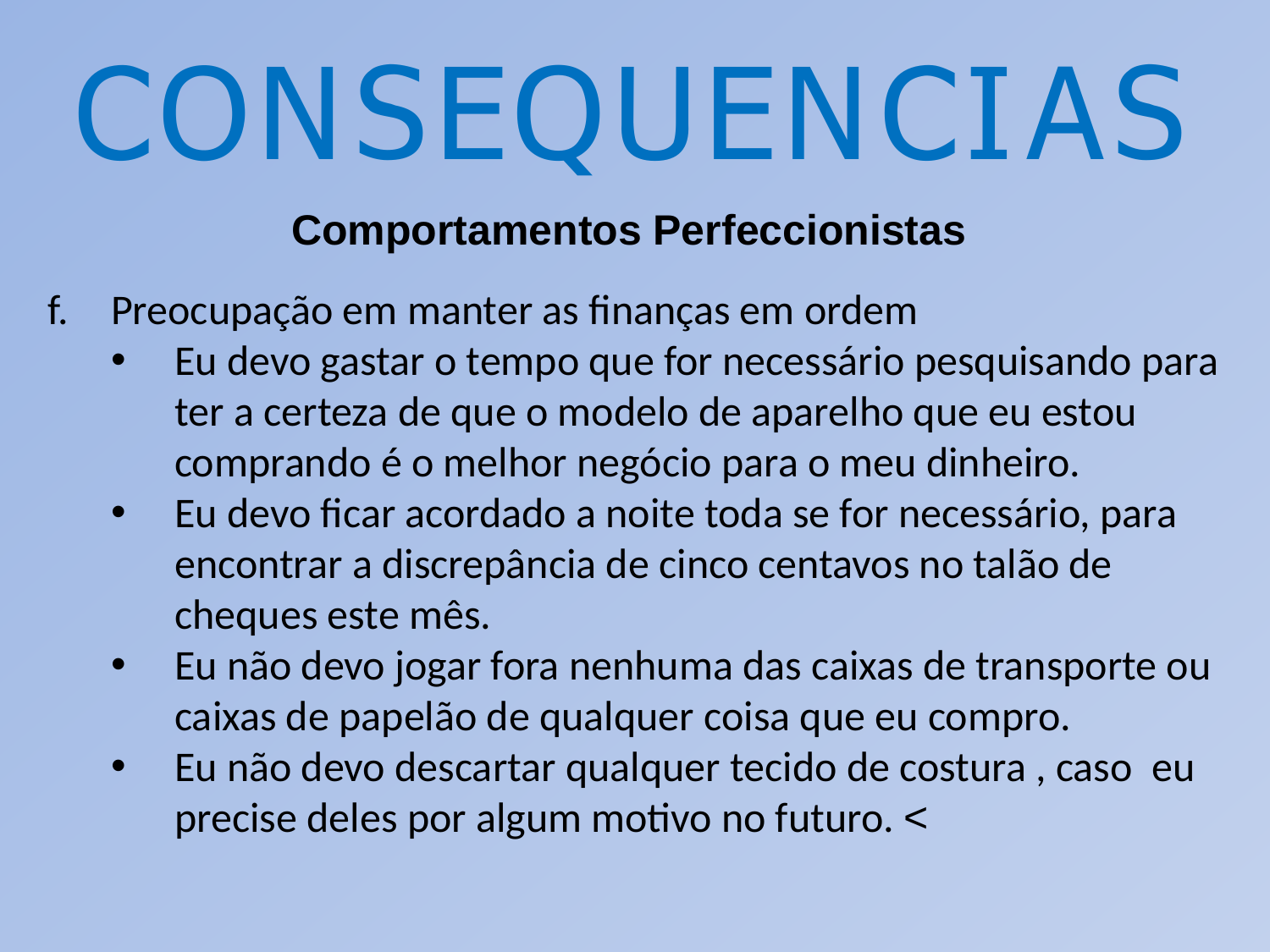

CONSEQUENCIAS

Comportamentos Perfeccionistas

f.	Preocupação em manter as finanças em ordem
Eu devo gastar o tempo que for necessário pesquisando para ter a certeza de que o modelo de aparelho que eu estou comprando é o melhor negócio para o meu dinheiro.
Eu devo ficar acordado a noite toda se for necessário, para encontrar a discrepância de cinco centavos no talão de cheques este mês.
Eu não devo jogar fora nenhuma das caixas de transporte ou caixas de papelão de qualquer coisa que eu compro.
Eu não devo descartar qualquer tecido de costura , caso  eu precise deles por algum motivo no futuro. <